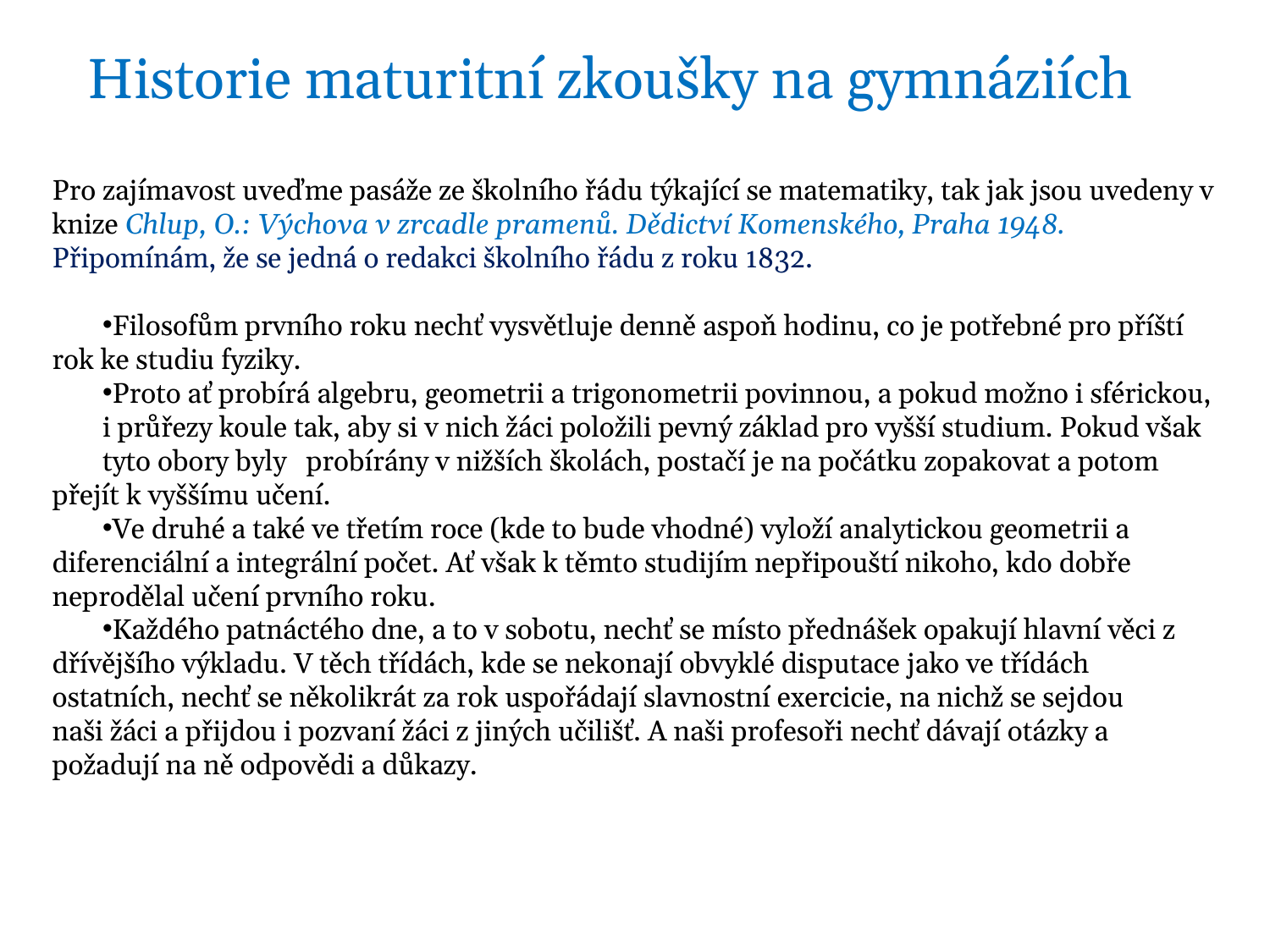

Historie maturitní zkoušky na gymnáziích
Pro zajímavost uveďme pasáže ze školního řádu týkající se matematiky, tak jak jsou uvedeny v knize Chlup, O.: Výchova v zrcadle pramenů. Dědictví Komenského, Praha 1948.
Připomínám, že se jedná o redakci školního řádu z roku 1832.

Filosofům prvního roku nechť vysvětluje denně aspoň hodinu, co je potřebné pro příští 	rok ke studiu fyziky.
Proto ať probírá algebru, geometrii a trigonometrii povinnou, a pokud možno i sférickou, 	i průřezy koule tak, aby si v nich žáci položili pevný základ pro vyšší studium. Pokud však 	tyto obory byly 	probírány v nižších školách, postačí je na počátku zopakovat a potom 	přejít k vyššímu učení.
Ve druhé a také ve třetím roce (kde to bude vhodné) vyloží analytickou geometrii a 	diferenciální a integrální počet. Ať však k těmto studijím nepřipouští nikoho, kdo dobře 	neprodělal učení prvního roku.
Každého patnáctého dne, a to v sobotu, nechť se místo přednášek opakují hlavní věci z 	dřívějšího výkladu. V těch třídách, kde se nekonají obvyklé disputace jako ve třídách 	ostatních, nechť se několikrát za rok uspořádají slavnostní exercicie, na nichž se sejdou 	naši žáci a přijdou i pozvaní žáci z jiných učilišť. A naši profesoři nechť dávají otázky a 	požadují na ně odpovědi a důkazy.